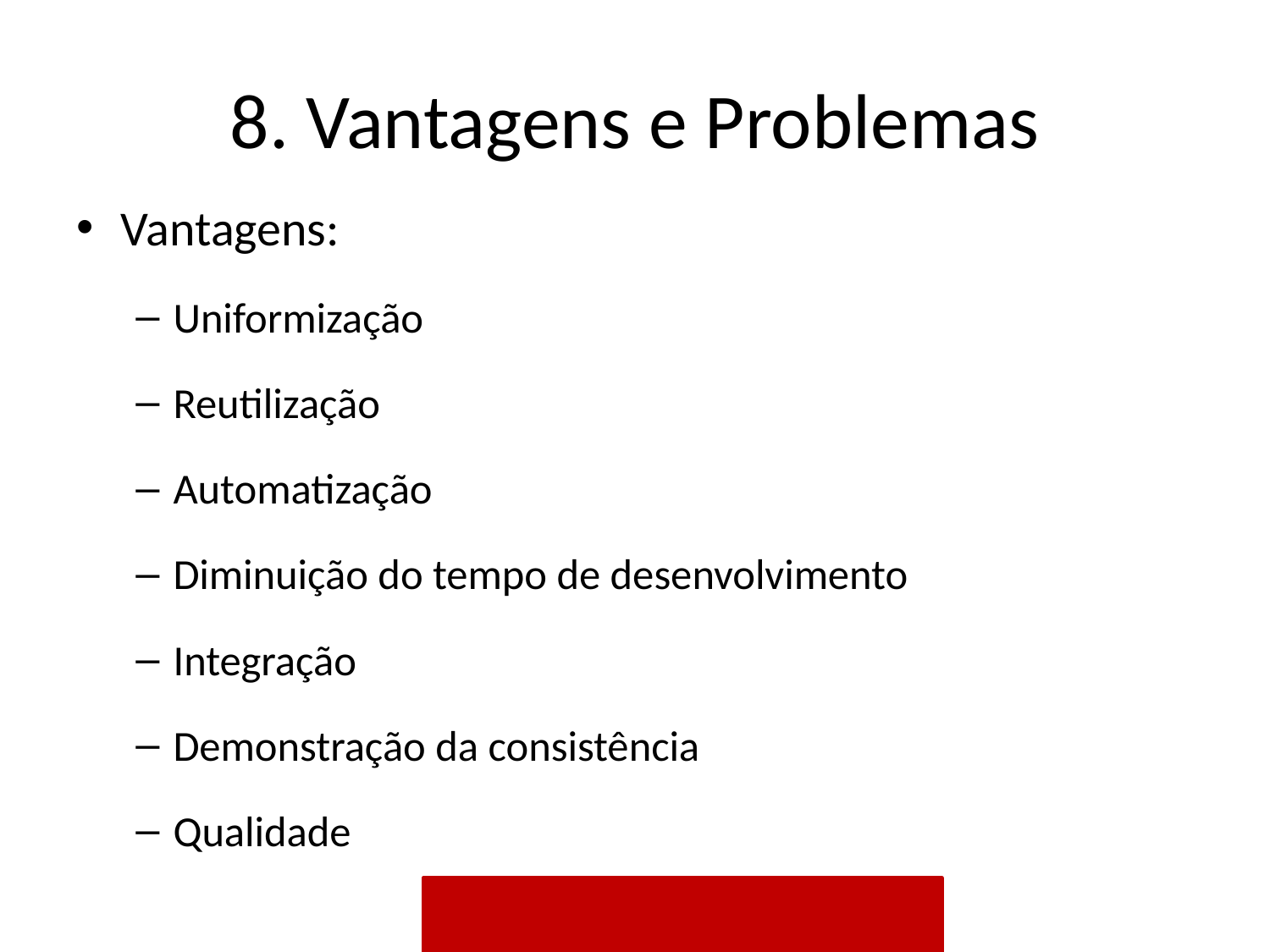

# 8. Vantagens e Problemas
Vantagens:
Uniformização
Reutilização
Automatização
Diminuição do tempo de desenvolvimento
Integração
Demonstração da consistência
Qualidade